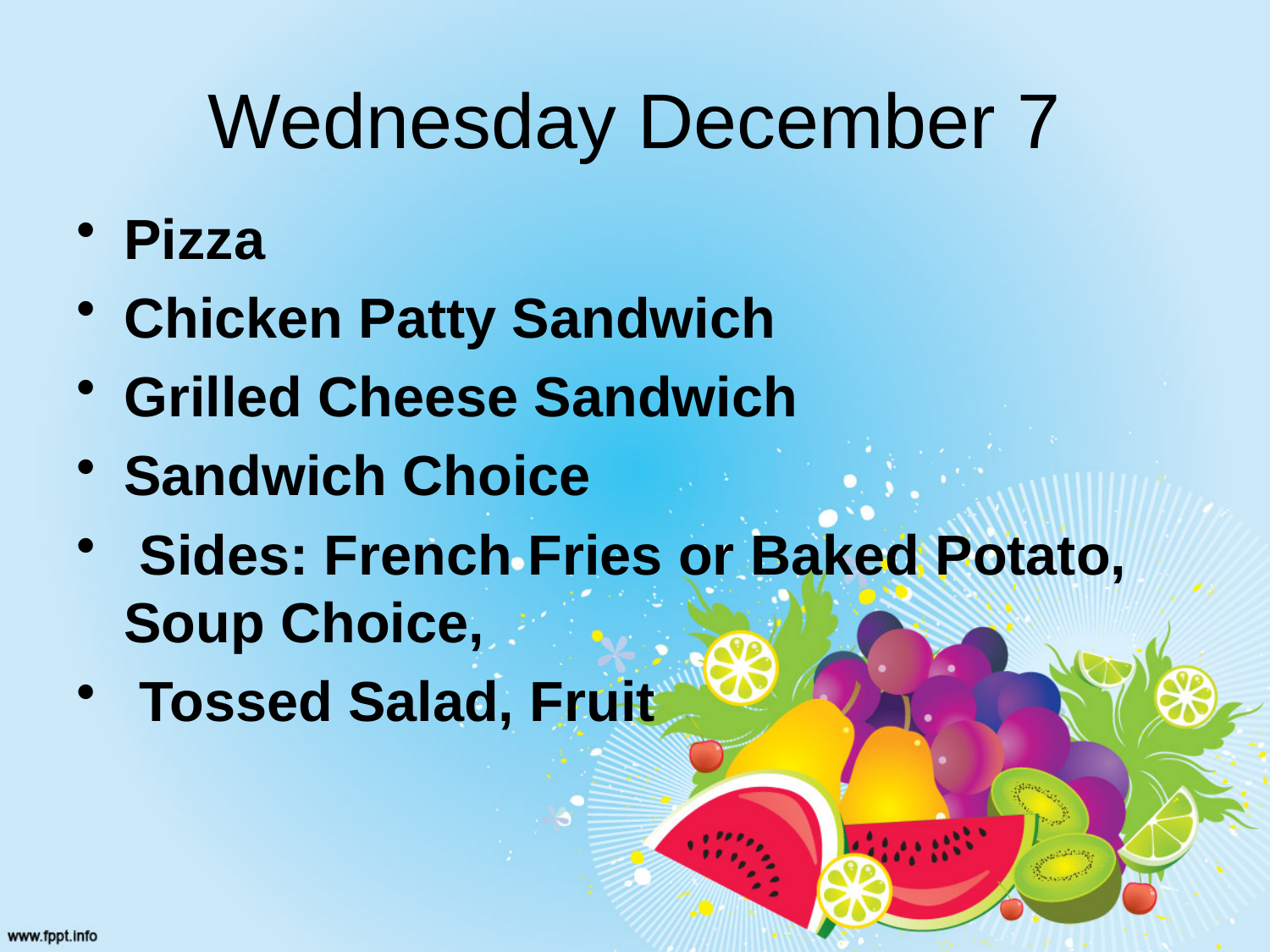

# Wednesday December 7
Pizza
Chicken Patty Sandwich
Grilled Cheese Sandwich
Sandwich Choice
 Sides: French Fries or Baked Potato, Soup Choice,
 Tossed Salad, Fruit